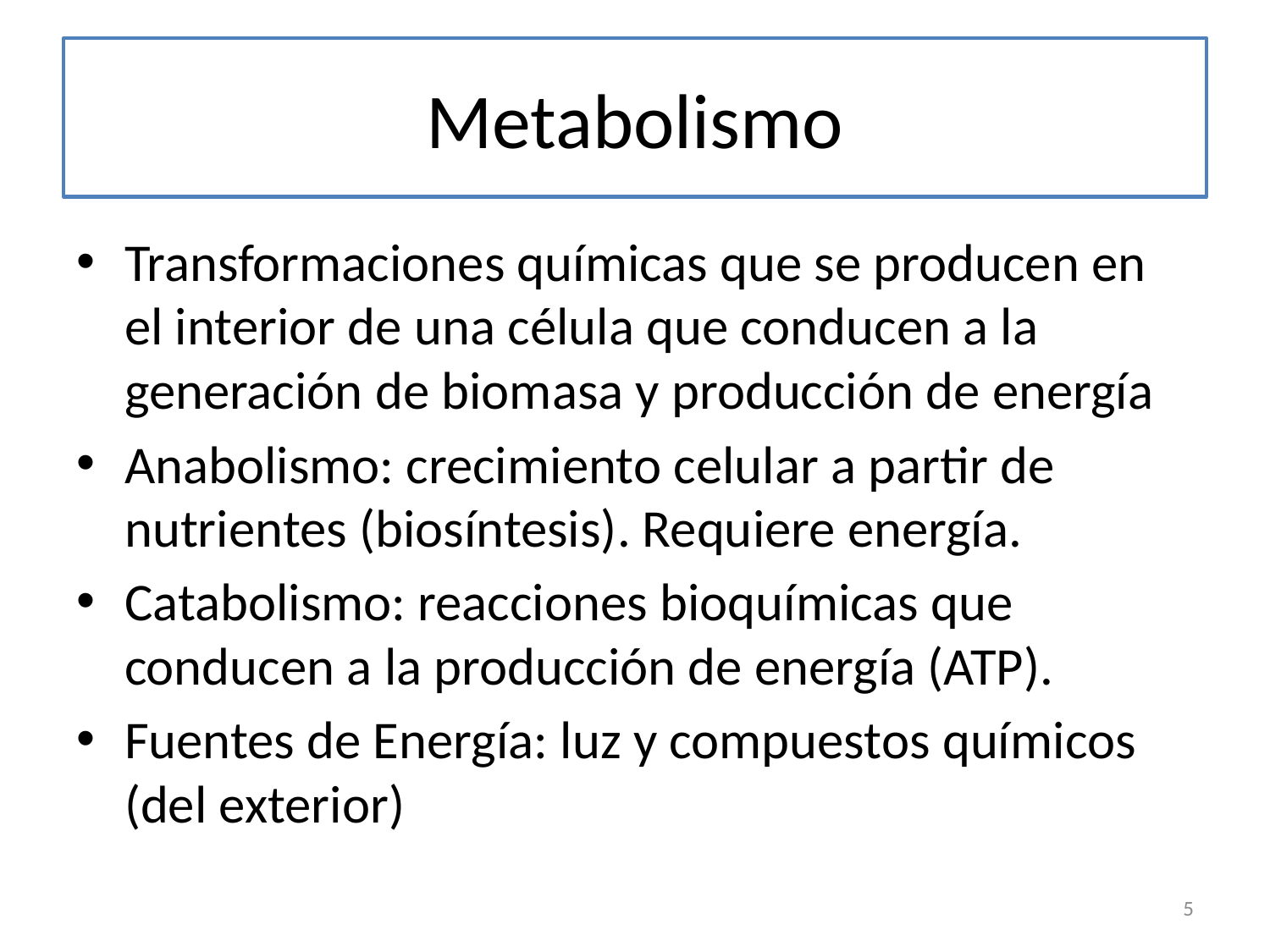

# Metabolismo
Transformaciones químicas que se producen en el interior de una célula que conducen a la generación de biomasa y producción de energía
Anabolismo: crecimiento celular a partir de nutrientes (biosíntesis). Requiere energía.
Catabolismo: reacciones bioquímicas que conducen a la producción de energía (ATP).
Fuentes de Energía: luz y compuestos químicos (del exterior)

5